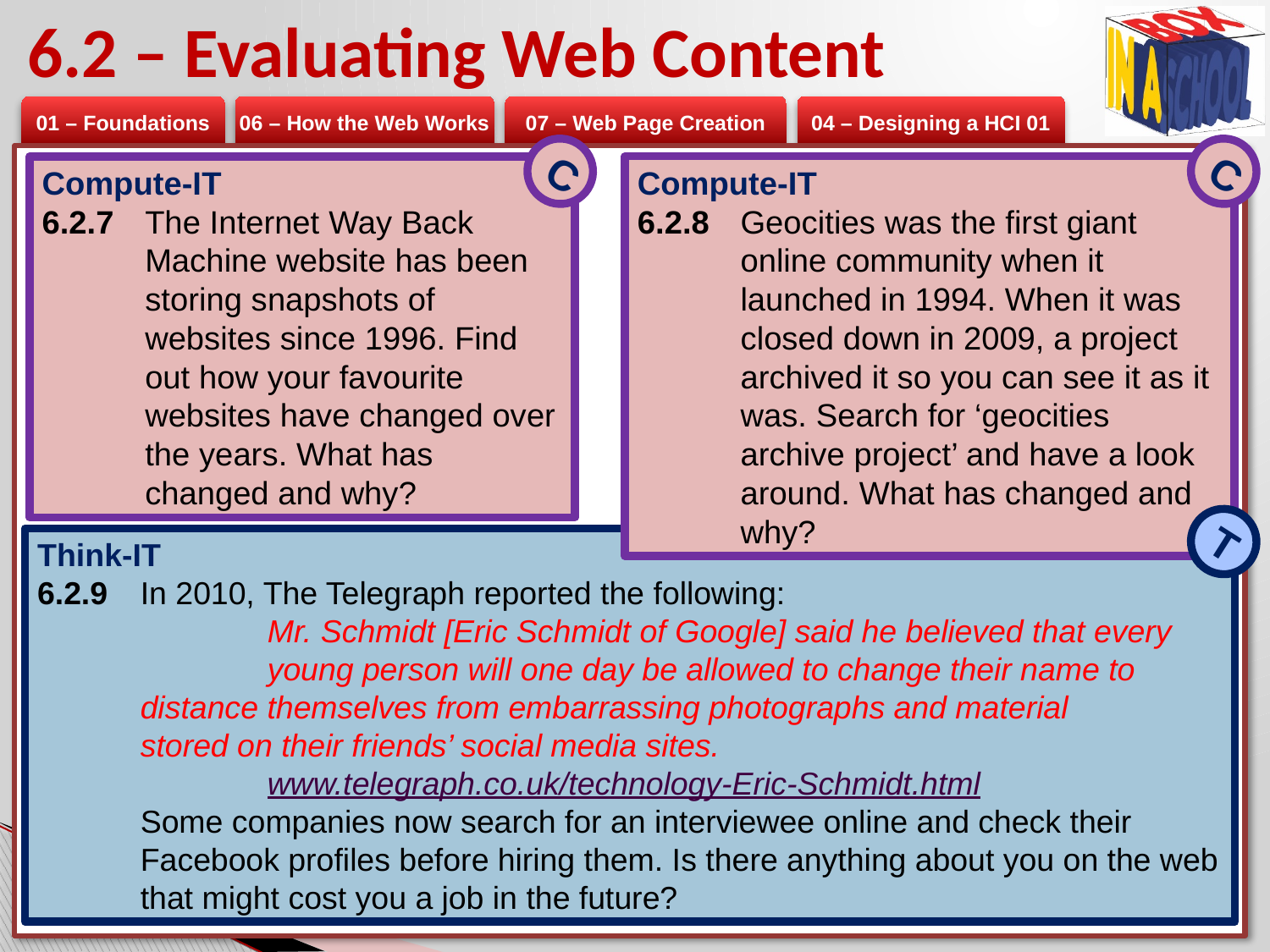

# 6.2 – Evaluating Web Content
C
C
Compute-IT
6.2.7 	The Internet Way Back Machine website has been storing snapshots of websites since 1996. Find out how your favourite websites have changed over the years. What has changed and why?
Compute-IT
6.2.8 	Geocities was the first giant online community when it launched in 1994. When it was closed down in 2009, a project archived it so you can see it as it was. Search for ‘geocities archive project’ and have a look around. What has changed and why?
T
Think-IT
6.2.9 	In 2010, The Telegraph reported the following:
		Mr. Schmidt [Eric Schmidt of Google] said he believed that every 	young person will one day be allowed to change their name to 	distance themselves from embarrassing photographs and material 	stored on their friends’ social media sites.
		www.telegraph.co.uk/technology-Eric-Schmidt.html
	Some companies now search for an interviewee online and check their Facebook profiles before hiring them. Is there anything about you on the web that might cost you a job in the future?